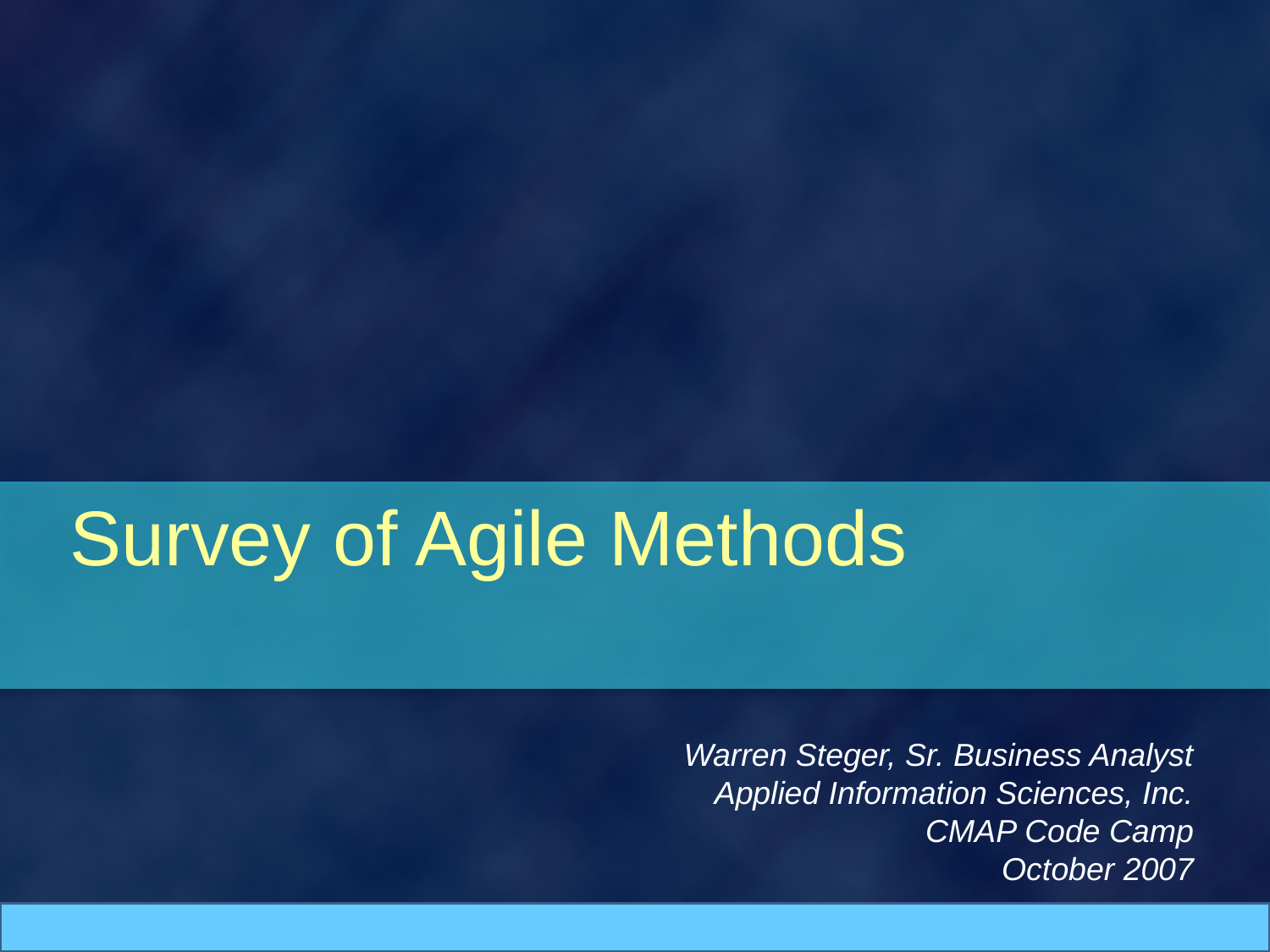

# Survey of Agile Methods
Warren Steger, Sr. Business Analyst
Applied Information Sciences, Inc.
CMAP Code Camp
October 2007